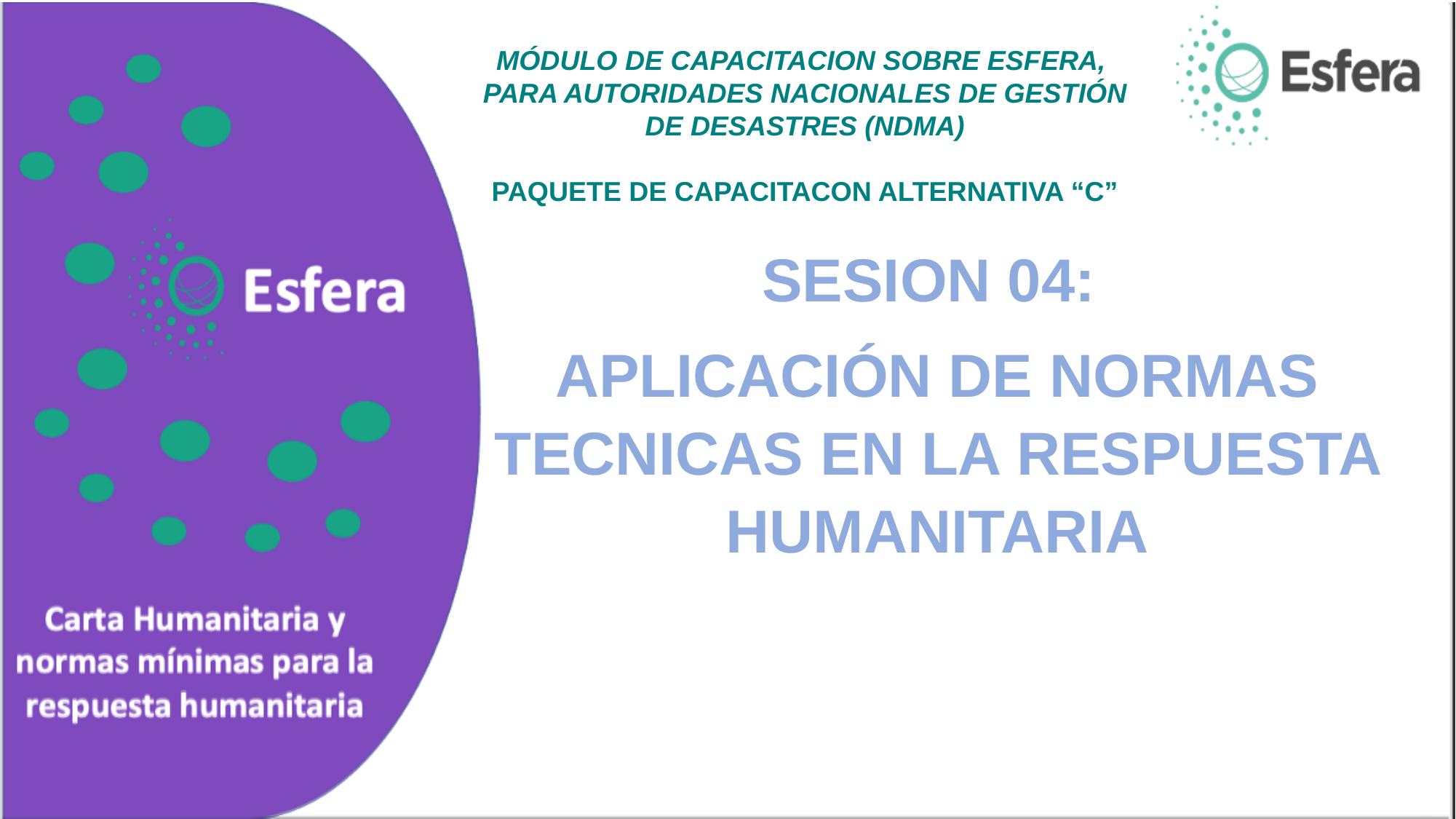

MÓDULO DE CAPACITACION SOBRE ESFERA,
PARA AUTORIDADES NACIONALES DE GESTIÓN DE DESASTRES (NDMA)

PAQUETE DE CAPACITACON ALTERNATIVA “C”

SESION 04:
APLICACIÓN DE NORMAS TECNICAS EN LA RESPUESTA HUMANITARIA